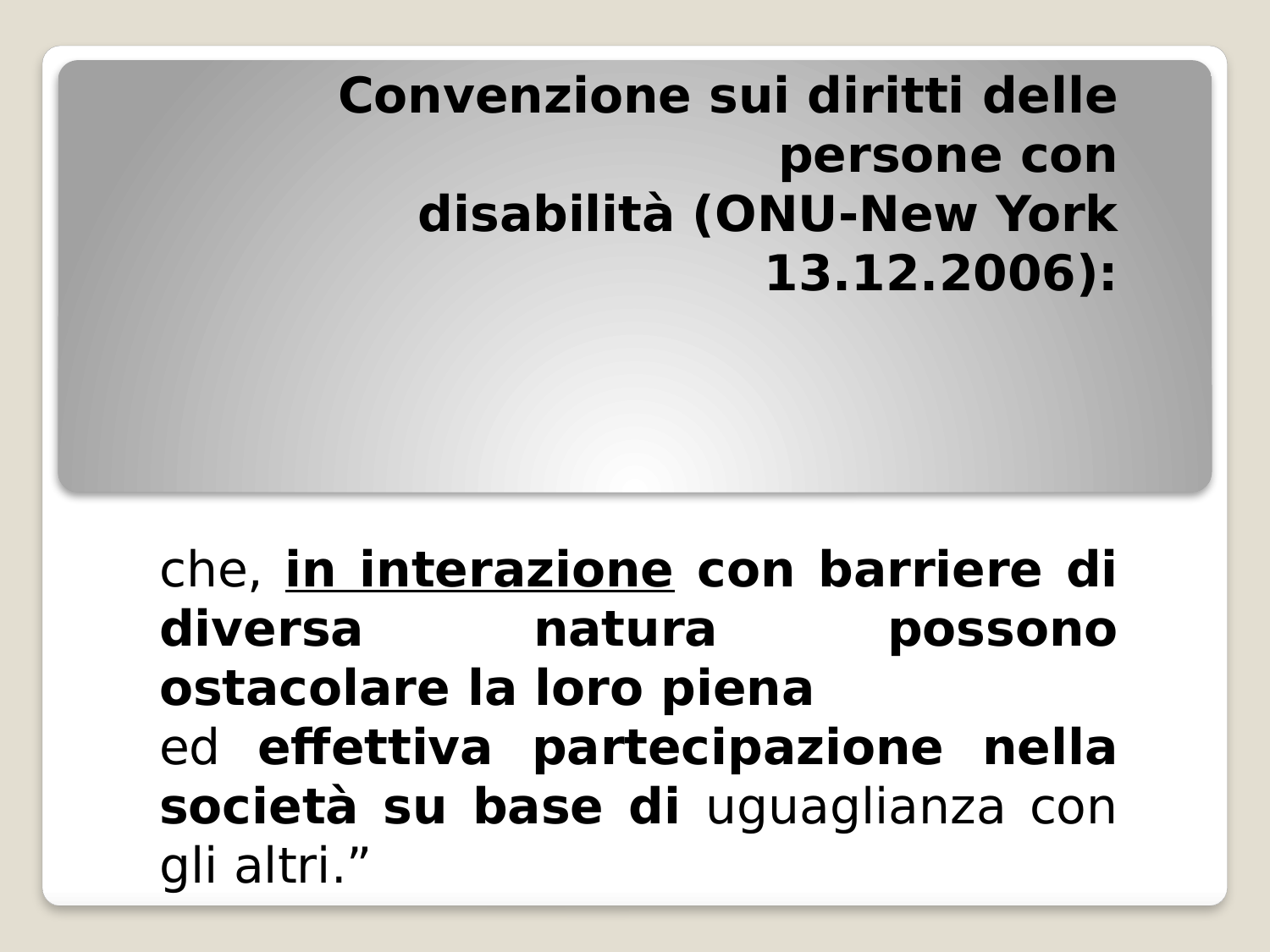

Convenzione sui diritti delle persone con
disabilità (ONU-New York 13.12.2006):

che, in interazione con barriere di diversa natura possono ostacolare la loro piena
ed effettiva partecipazione nella società su base di uguaglianza con gli altri.”